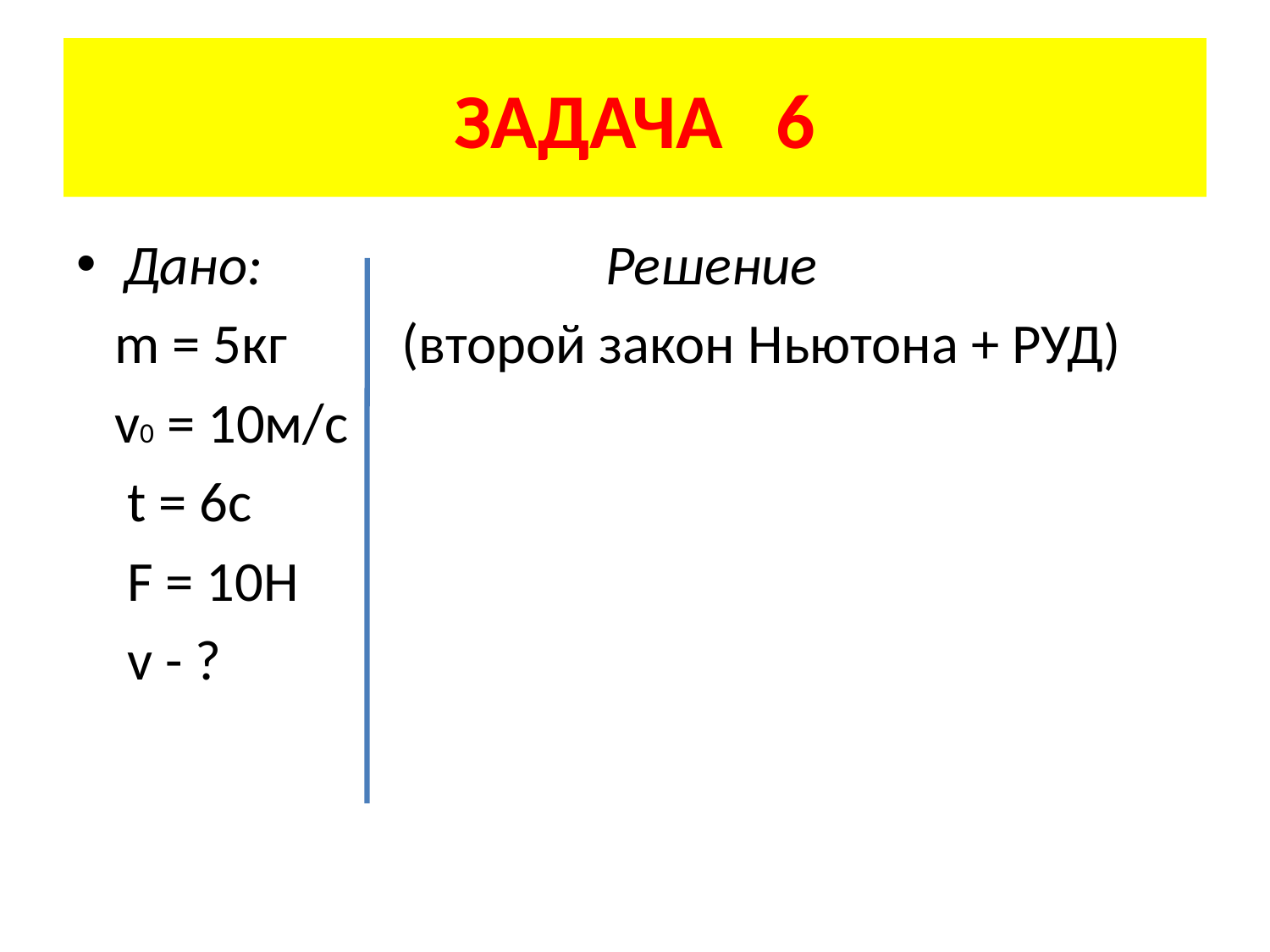

# ЗАДАЧА   6
Дано:                           Решение
   m = 5кг         (второй закон Ньютона + РУД)
   v0 = 10м/с
    t = 6c
    F = 10H
    v - ?